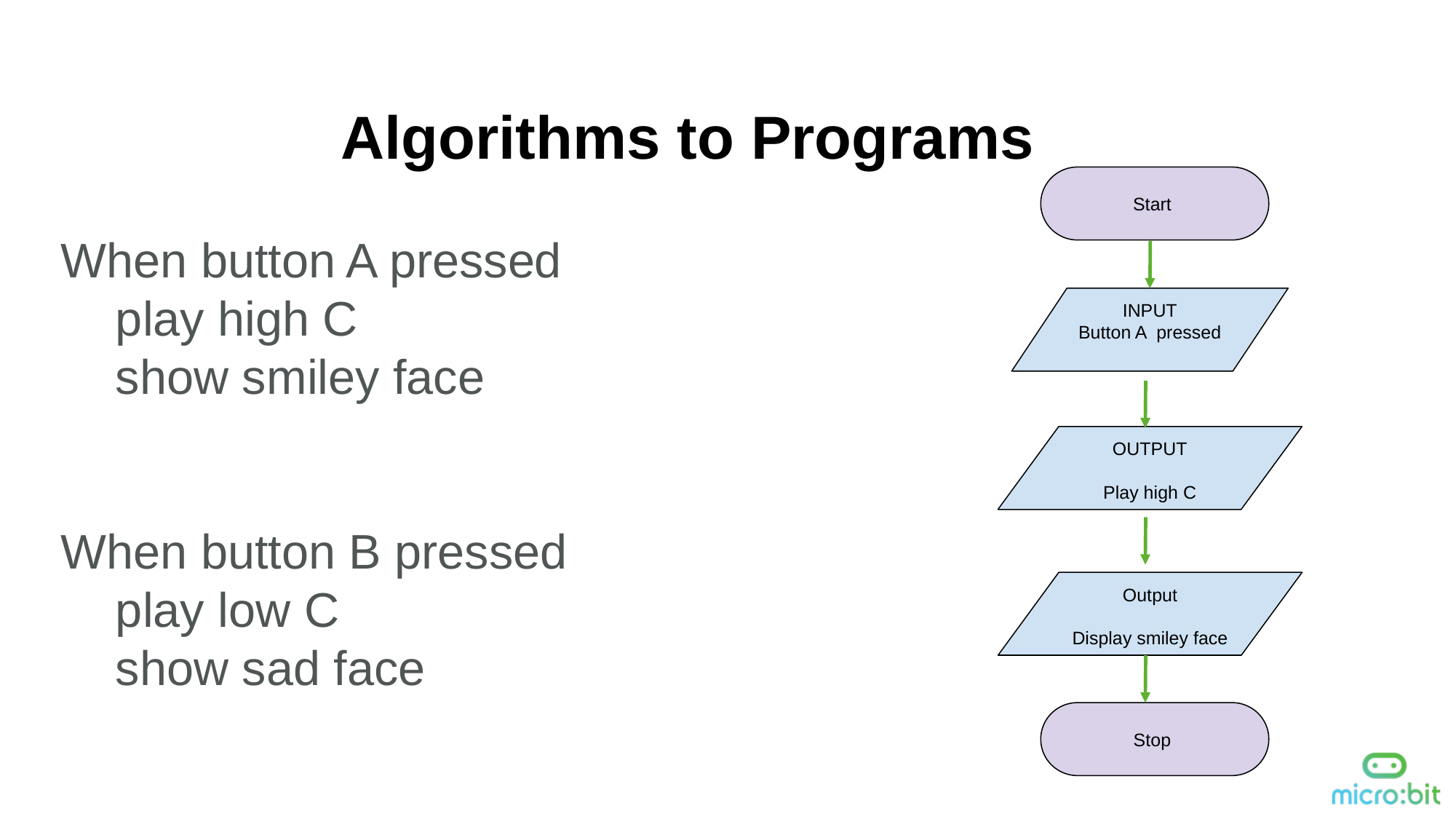

Algorithms to Programs

When button A pressed
play high C
show smiley face

When button B pressed
play low C
show sad face
Start
INPUT
Button A  pressed
OUTPUT
Play high C
Output

Display smiley face
Stop